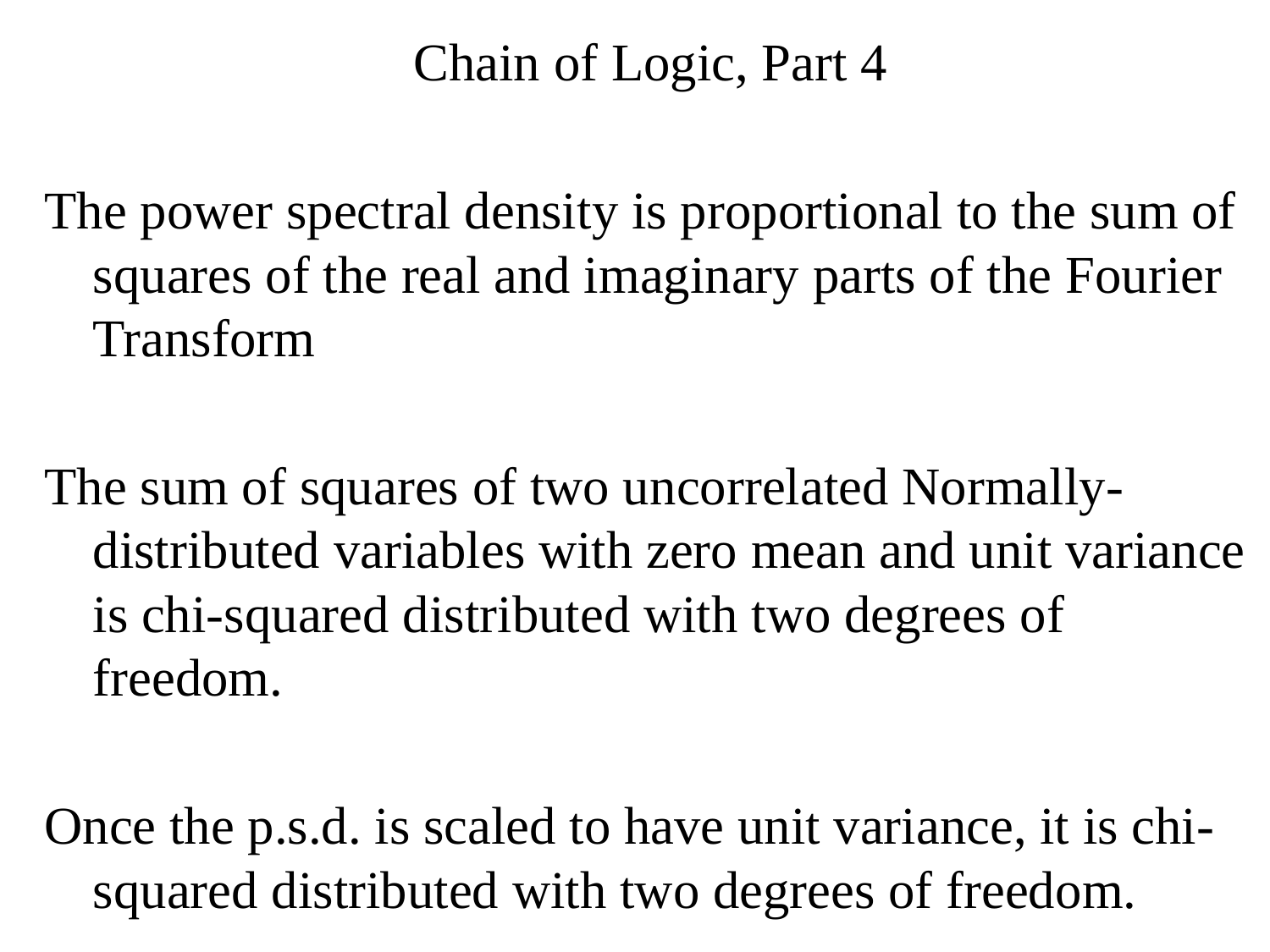

Chain of Logic, Part 4

The power spectral density is proportional to the sum of squares of the real and imaginary parts of the Fourier Transform

The sum of squares of two uncorrelated Normally-distributed variables with zero mean and unit variance is chi-squared distributed with two degrees of freedom.

Once the p.s.d. is scaled to have unit variance, it is chi-squared distributed with two degrees of freedom.